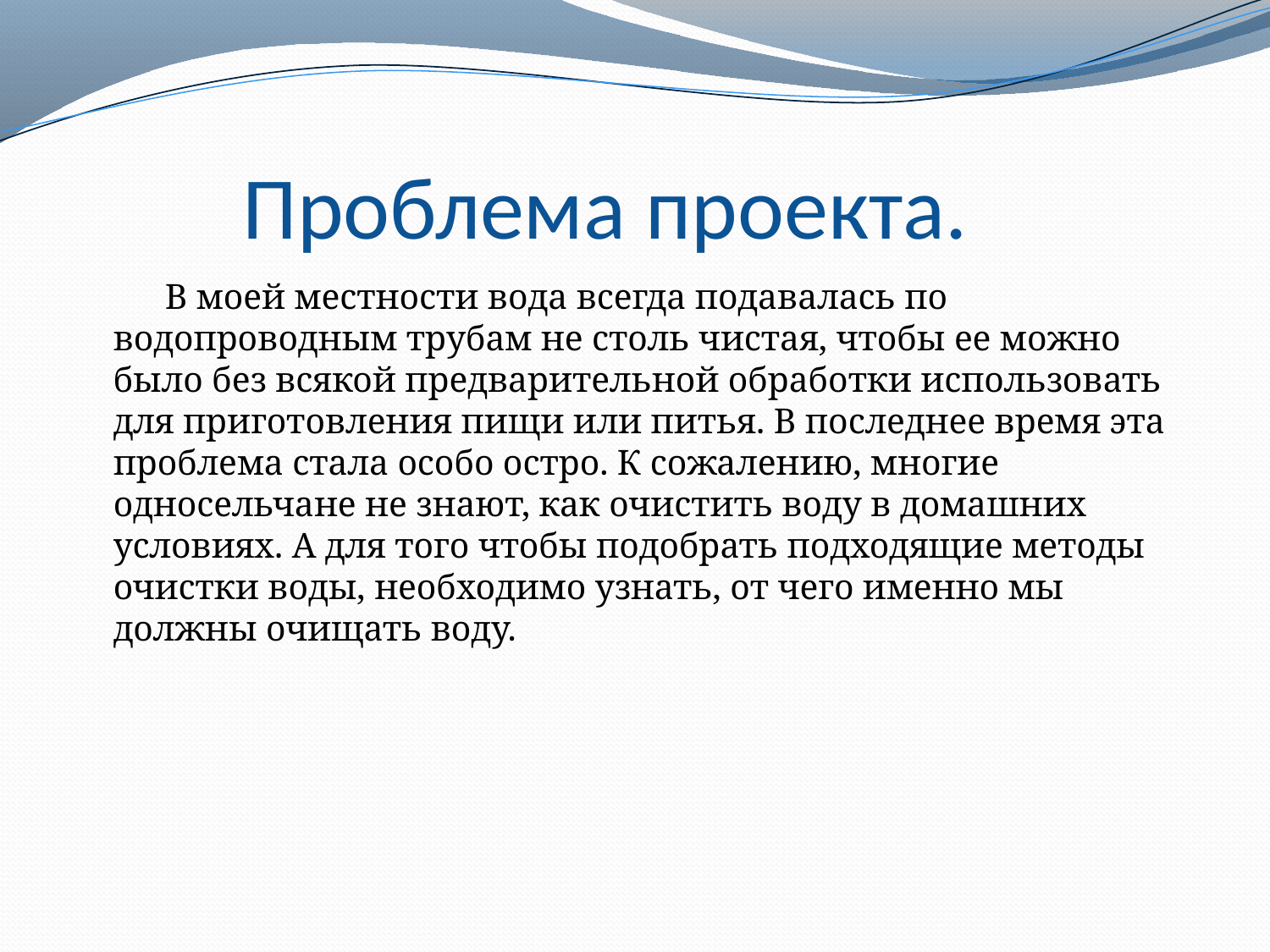

# Проблема проекта.
          В моей местности вода всегда подавалась по водопроводным трубам не столь чистая, чтобы ее можно было без всякой предварительной обработки использовать для приготовления пищи или питья. В последнее время эта проблема стала особо остро. К сожалению, многие односельчане не знают, как очистить воду в домашних условиях. А для того чтобы подобрать подходящие методы очистки воды, необходимо узнать, от чего именно мы должны очищать воду.